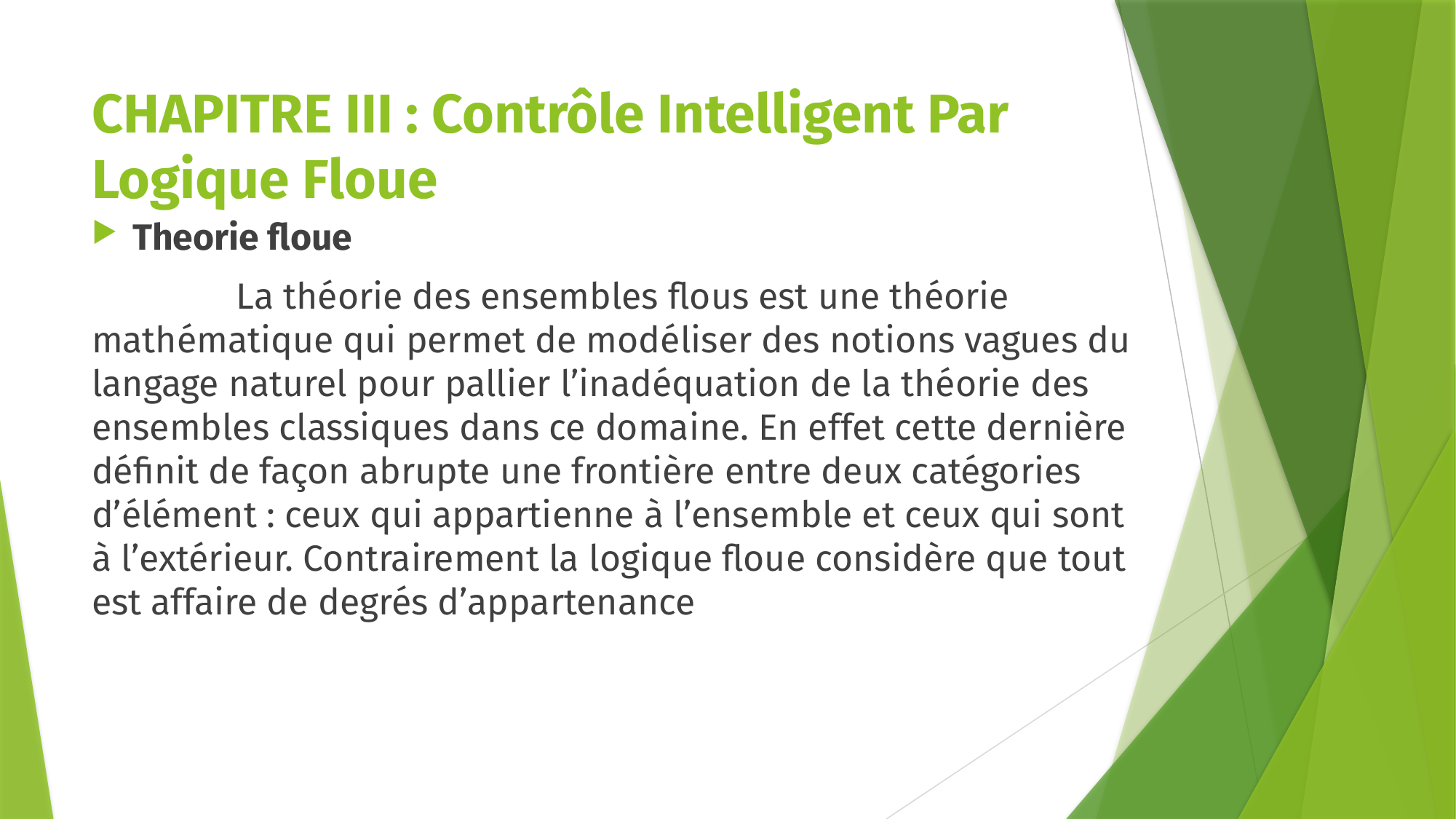

# CHAPITRE III : Contrôle Intelligent Par Logique Floue
Theorie floue
               La théorie des ensembles flous est une théorie mathématique qui permet de modéliser des notions vagues du langage naturel pour pallier l’inadéquation de la théorie des ensembles classiques dans ce domaine. En effet cette dernière définit de façon abrupte une frontière entre deux catégories d’élément : ceux qui appartienne à l’ensemble et ceux qui sont à l’extérieur. Contrairement la logique floue considère que tout est affaire de degrés d’appartenance